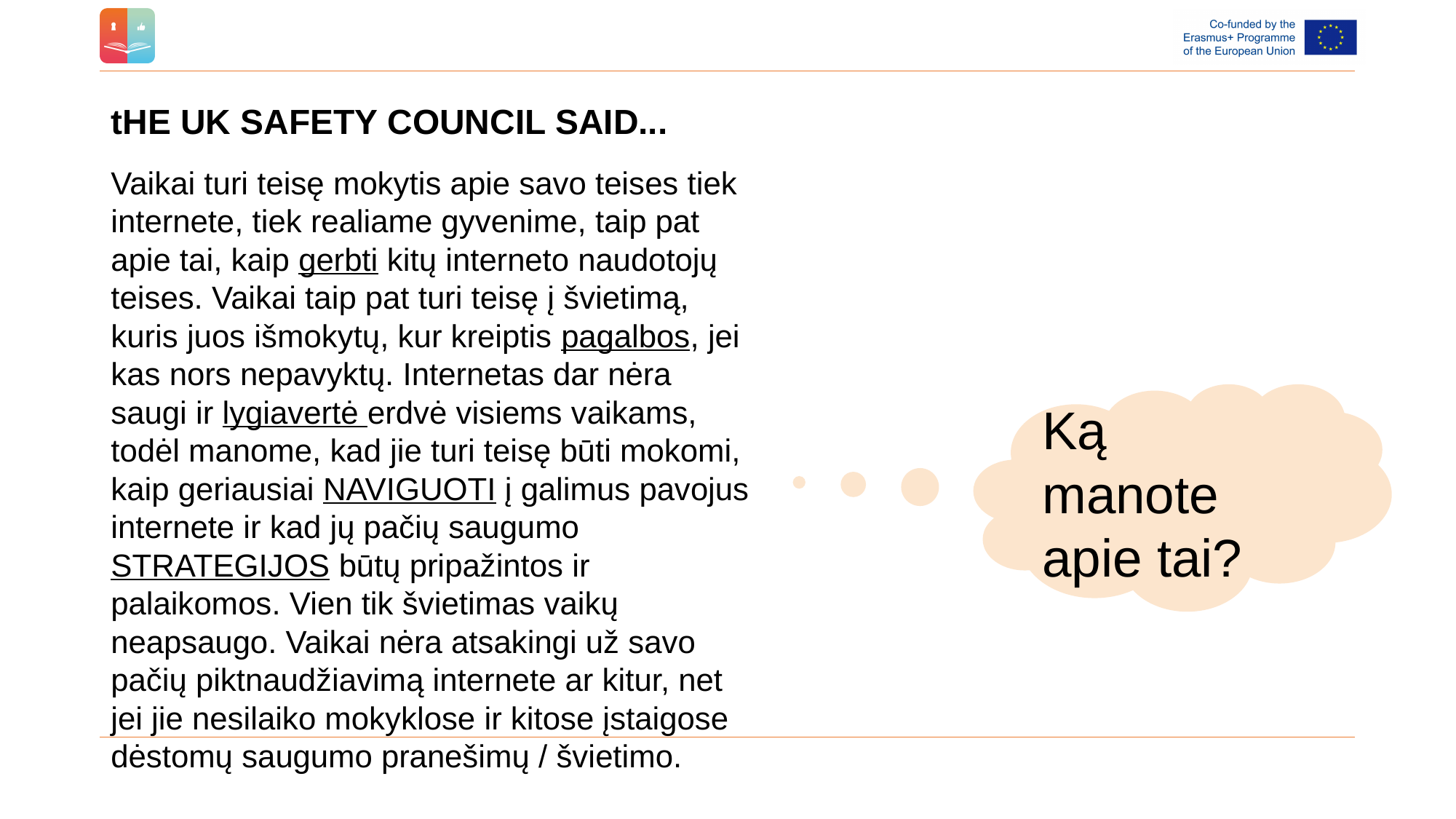

# tHE UK SAFETY COUNCIL SAID...
Vaikai turi teisę mokytis apie savo teises tiek internete, tiek realiame gyvenime, taip pat apie tai, kaip gerbti kitų interneto naudotojų teises. Vaikai taip pat turi teisę į švietimą, kuris juos išmokytų, kur kreiptis pagalbos, jei kas nors nepavyktų. Internetas dar nėra saugi ir lygiavertė erdvė visiems vaikams, todėl manome, kad jie turi teisę būti mokomi, kaip geriausiai NAVIGUOTI į galimus pavojus internete ir kad jų pačių saugumo STRATEGIJOS būtų pripažintos ir palaikomos. Vien tik švietimas vaikų neapsaugo. Vaikai nėra atsakingi už savo pačių piktnaudžiavimą internete ar kitur, net jei jie nesilaiko mokyklose ir kitose įstaigose dėstomų saugumo pranešimų / švietimo.
Ką manote apie tai?